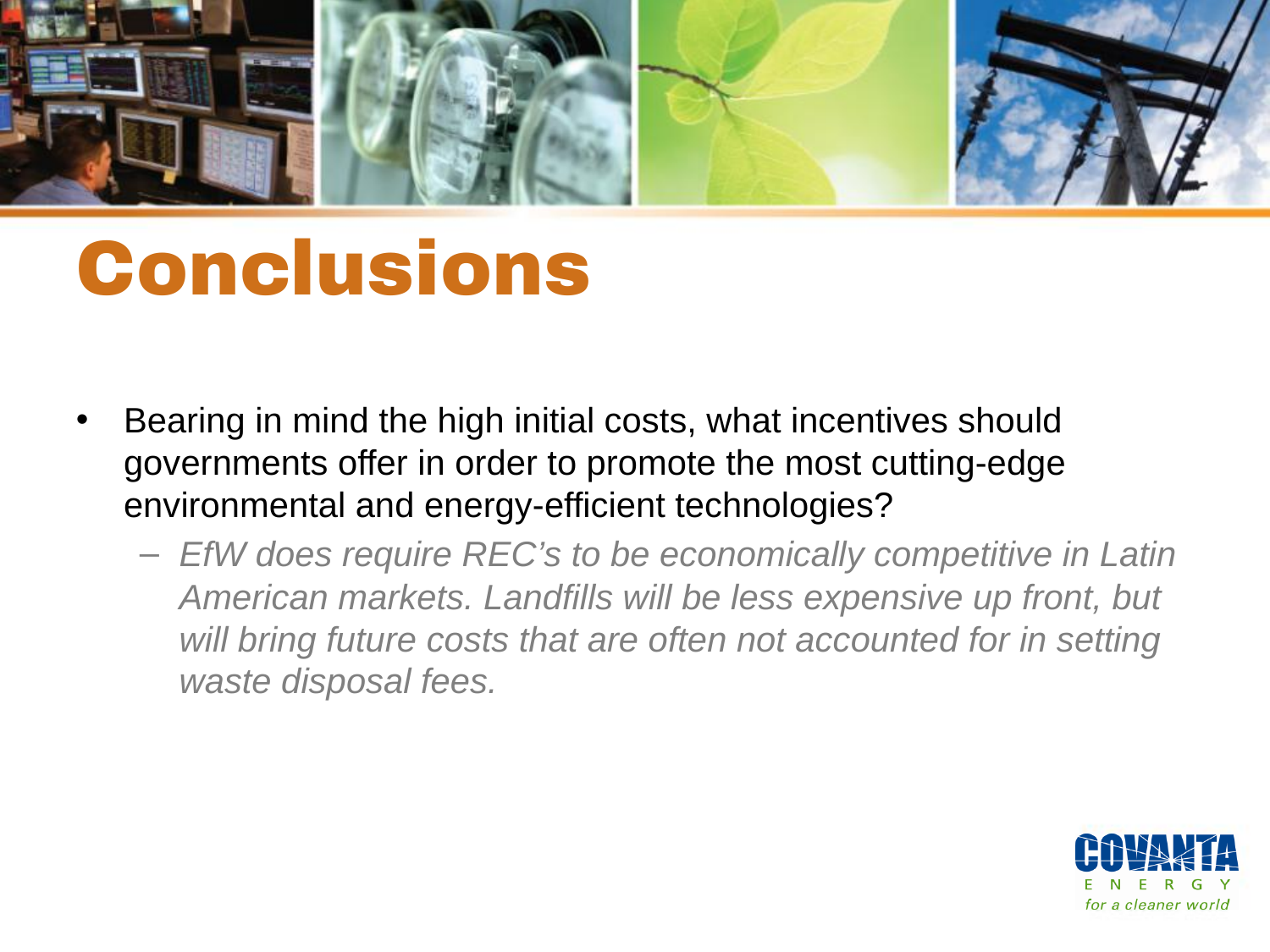

# Conclusions
Bearing in mind the high initial costs, what incentives should governments offer in order to promote the most cutting-edge environmental and energy-efficient technologies?
EfW does require REC’s to be economically competitive in Latin American markets. Landfills will be less expensive up front, but will bring future costs that are often not accounted for in setting waste disposal fees.